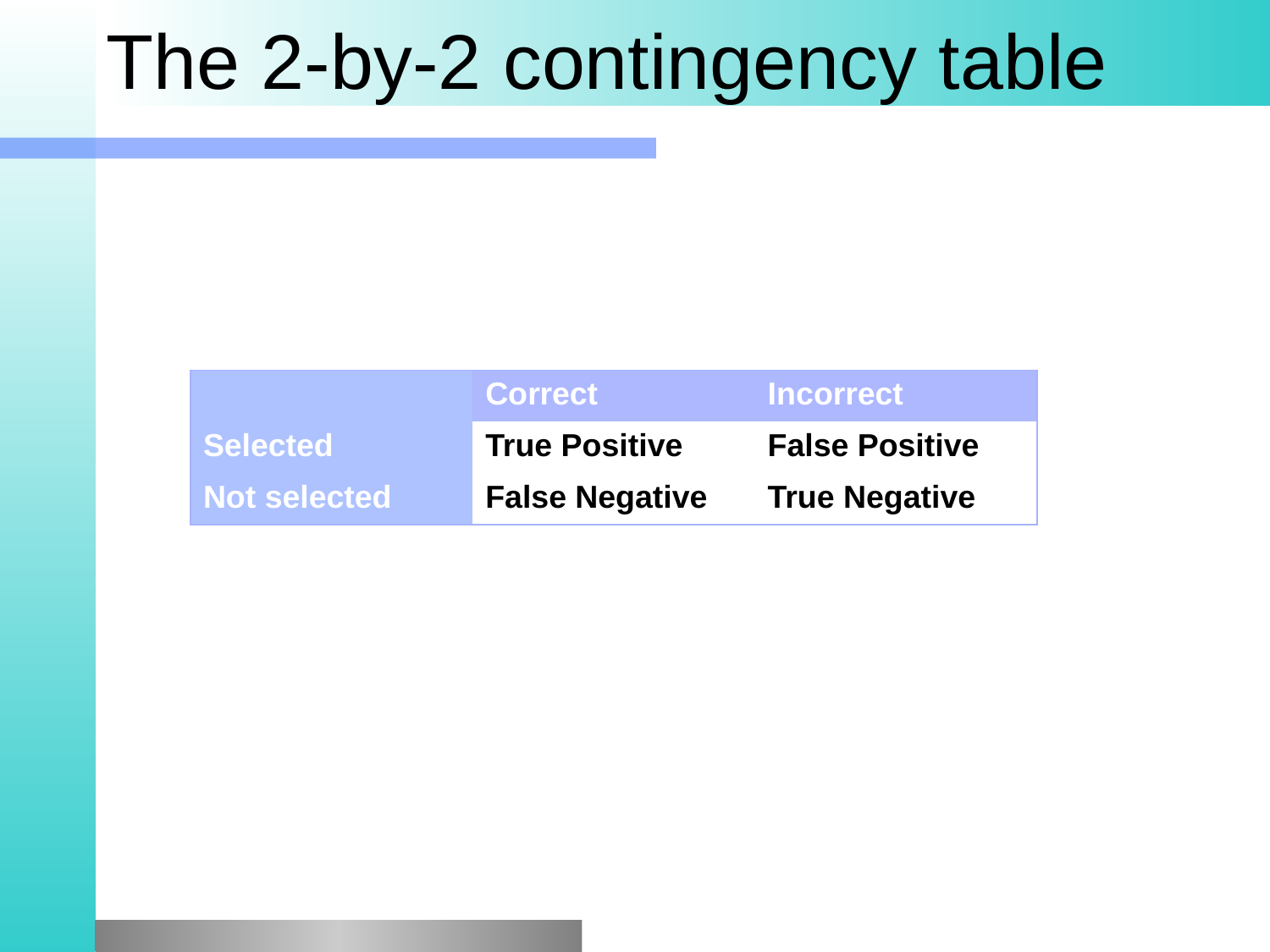

# The 2-by-2 contingency table
|  | Correct | Incorrect |
| --- | --- | --- |
| Selected | True Positive | False Positive |
| Not selected | False Negative | True Negative |